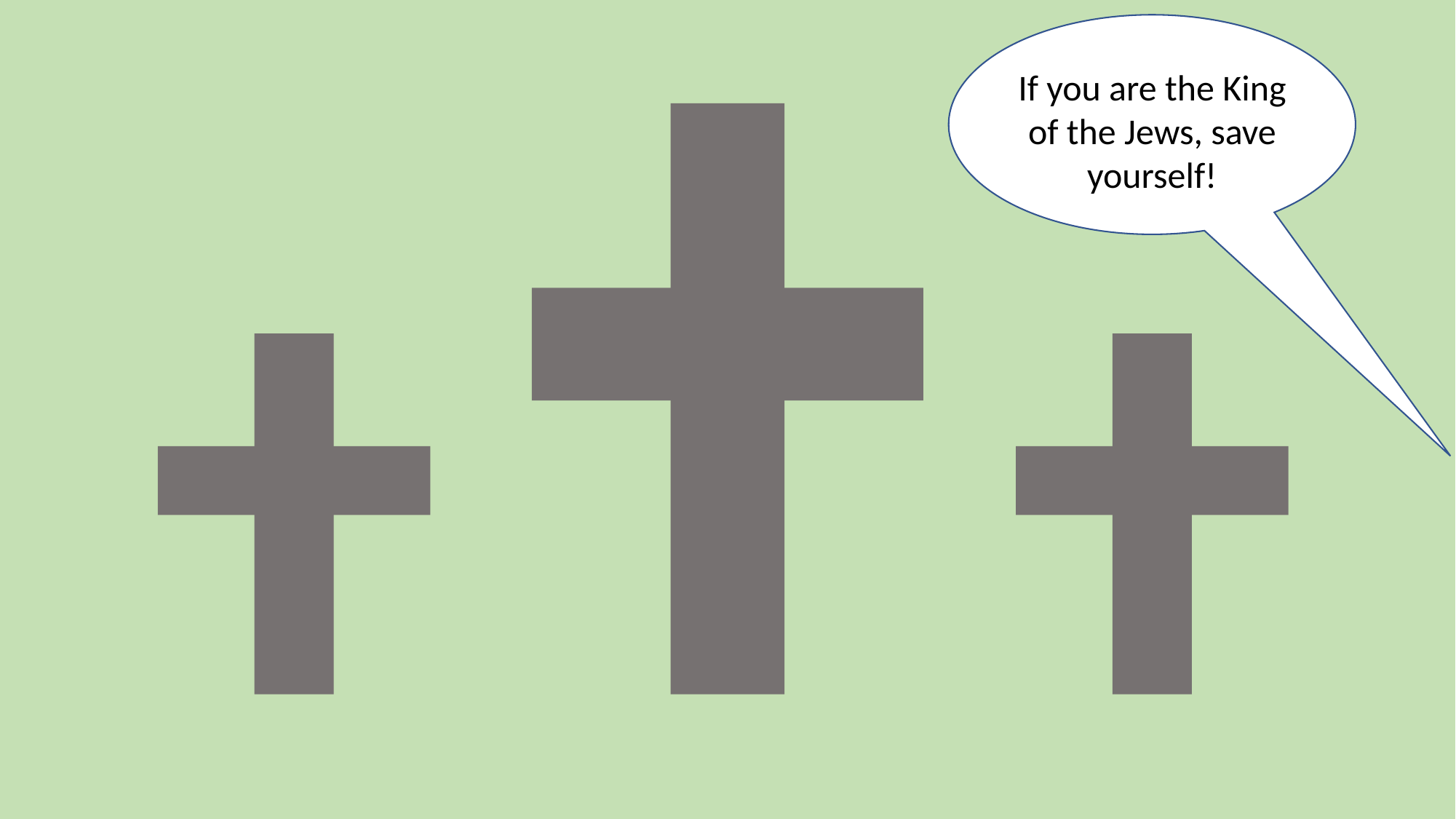

If you are the King of the Jews, save yourself!